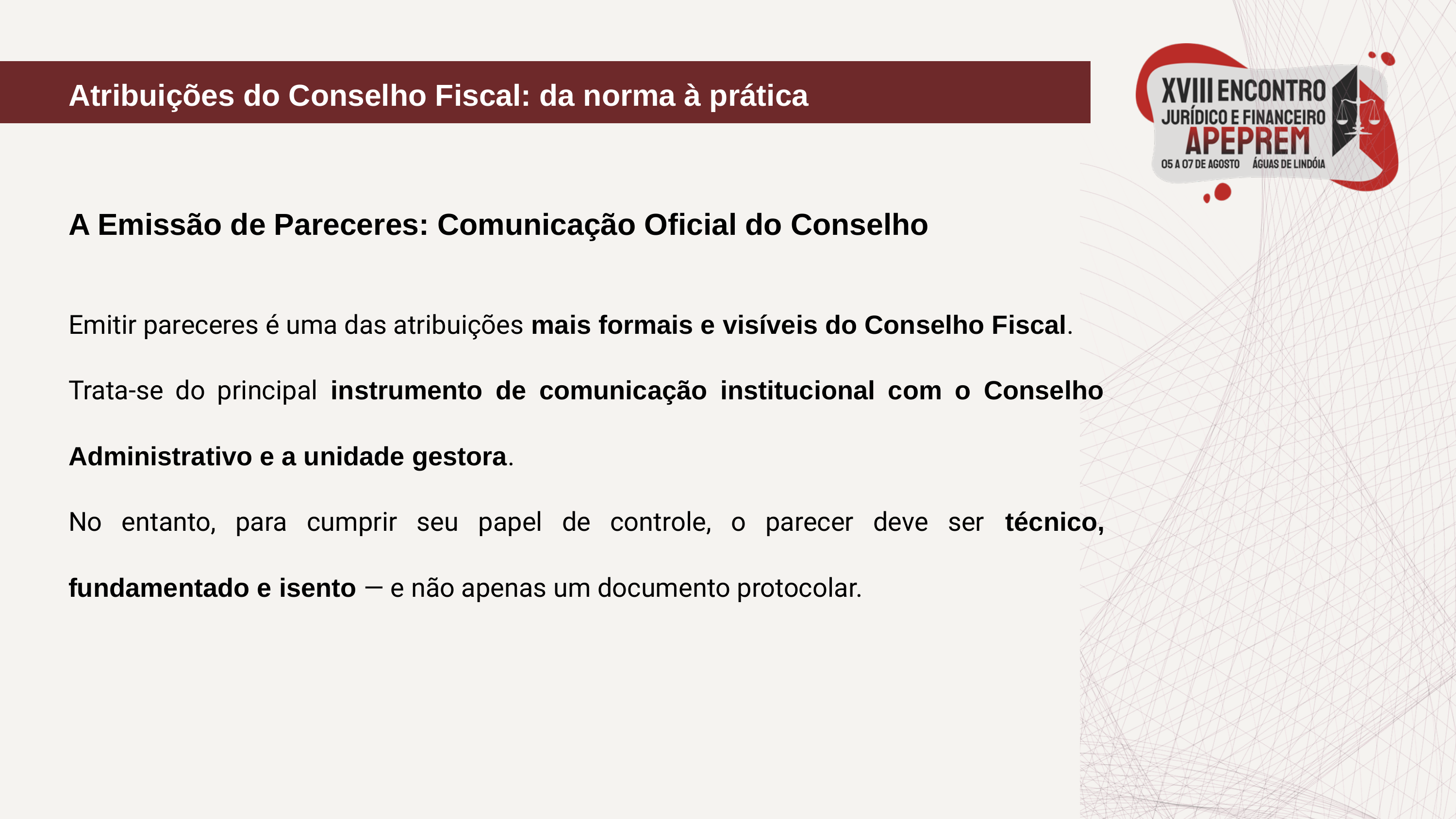

Atribuições do Conselho Fiscal: da norma à prática
A Emissão de Pareceres: Comunicação Oficial do Conselho
Emitir pareceres é uma das atribuições mais formais e visíveis do Conselho Fiscal.
Trata-se do principal instrumento de comunicação institucional com o Conselho Administrativo e a unidade gestora.
No entanto, para cumprir seu papel de controle, o parecer deve ser técnico, fundamentado e isento — e não apenas um documento protocolar.